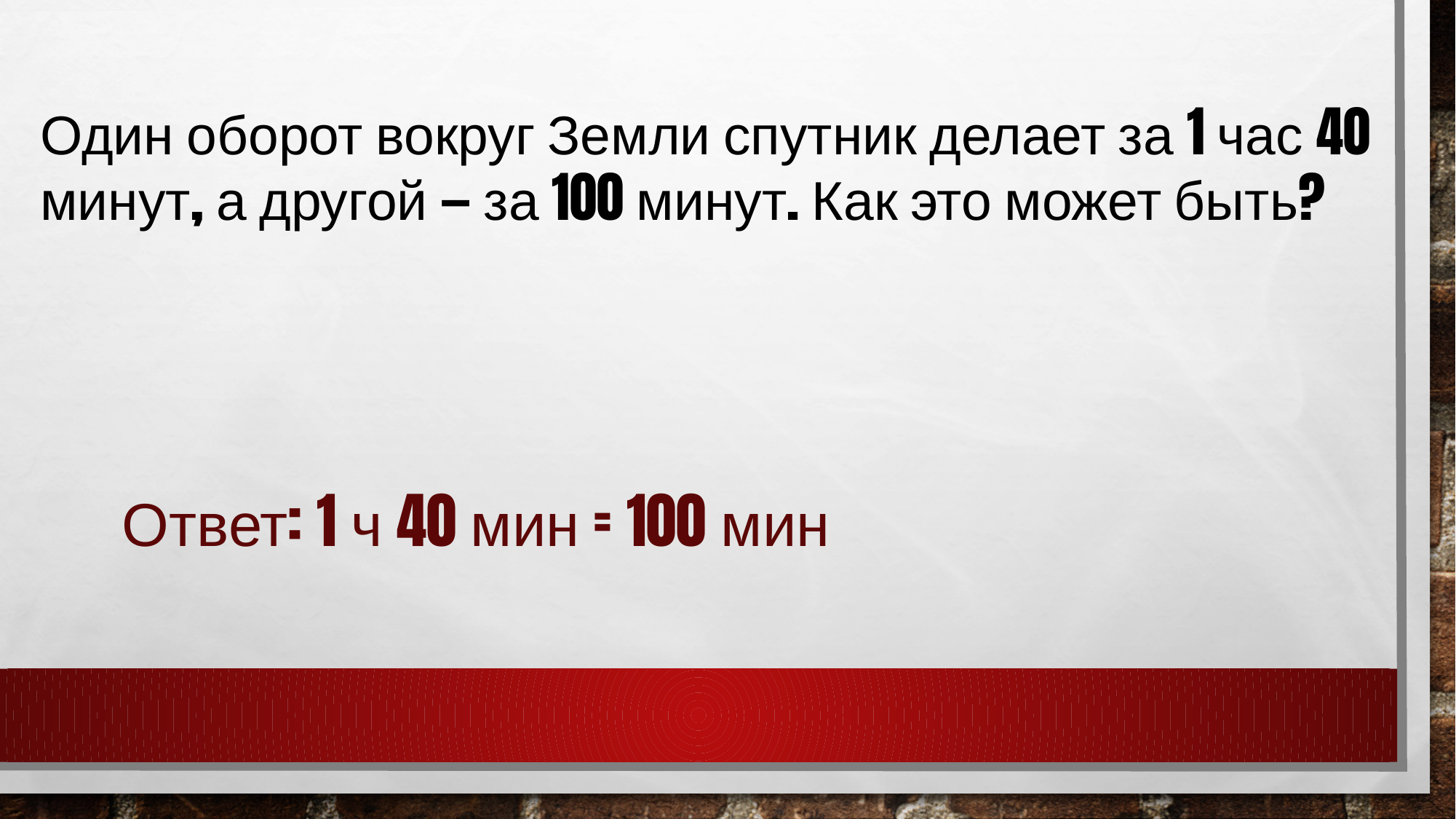

Один оборот вокруг Земли спутник делает за 1 час 40 минут, а другой — за 100 минут. Как это может быть?
Ответ: 1 ч 40 мин = 100 мин